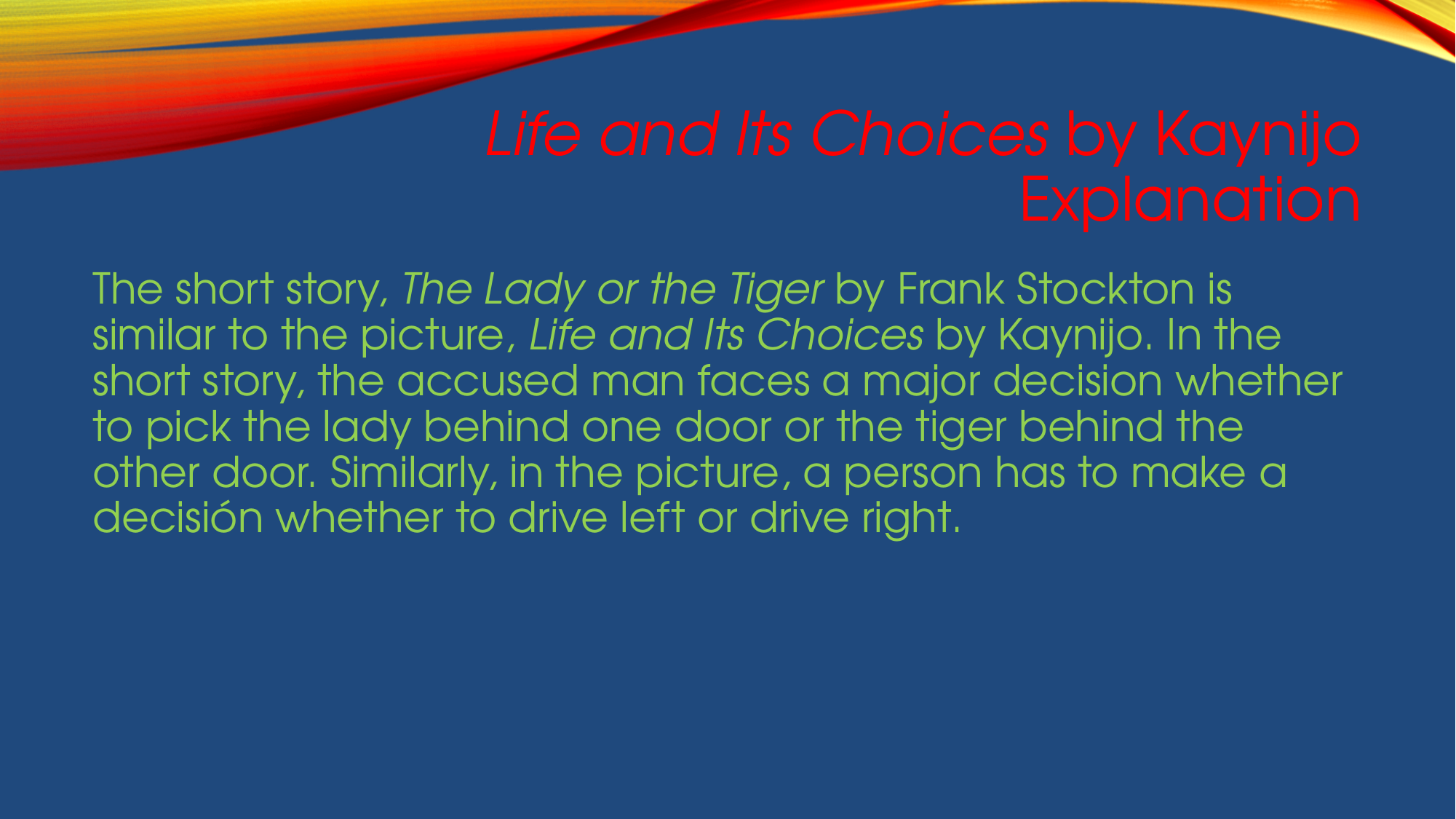

# Life and Its Choices by Kaynijo Explanation
The short story, The Lady or the Tiger by Frank Stockton is similar to the picture, Life and Its Choices by Kaynijo. In the short story, the accused man faces a major decision whether to pick the lady behind one door or the tiger behind the other door. Similarly, in the picture, a person has to make a decisión whether to drive left or drive right.